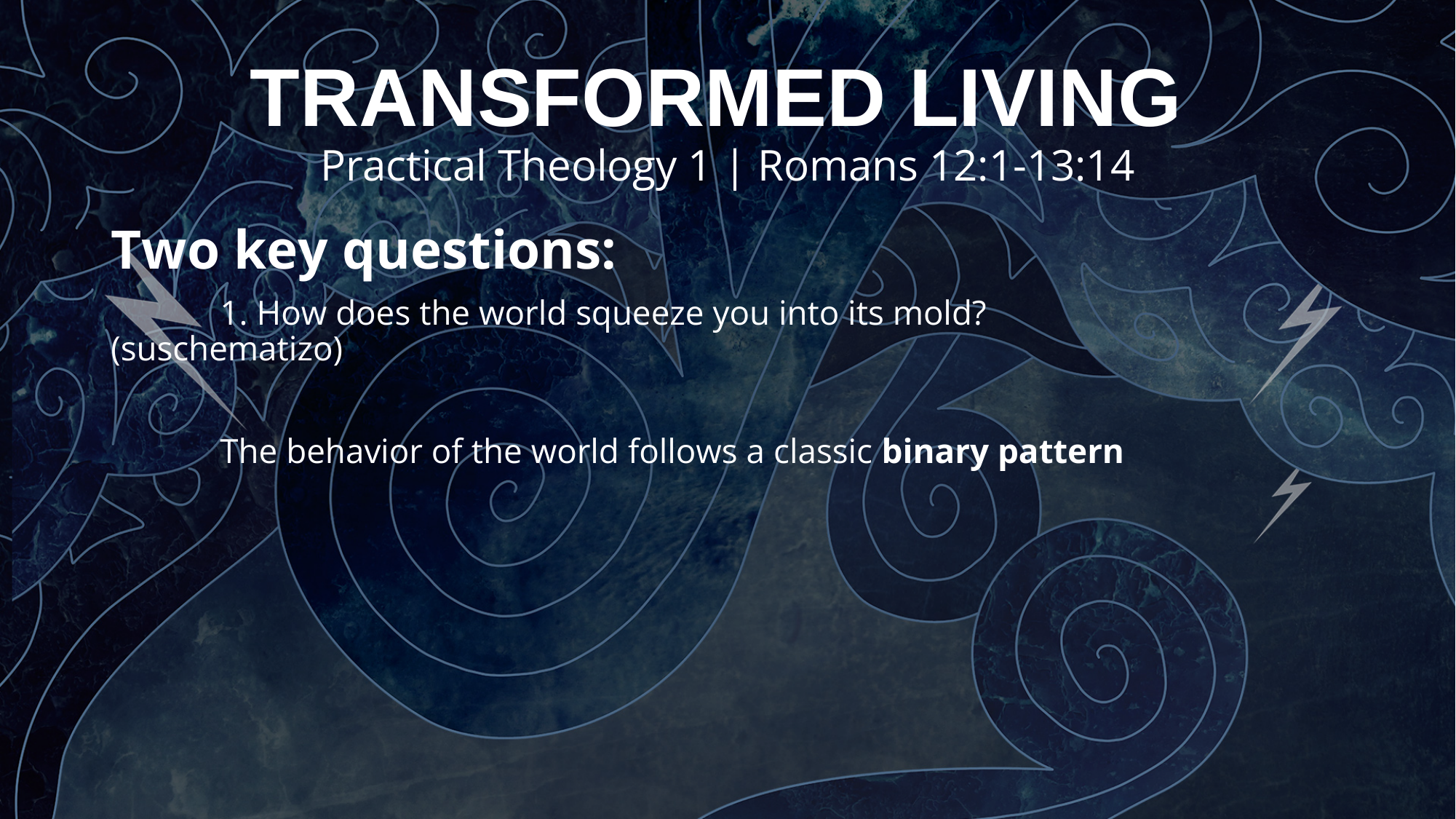

# TRANSFORMED LIVING Practical Theology 1 | Romans 12:1-13:14
Two key questions:
 	1. How does the world squeeze you into its mold? 			(suschematizo)

	The behavior of the world follows a classic binary pattern